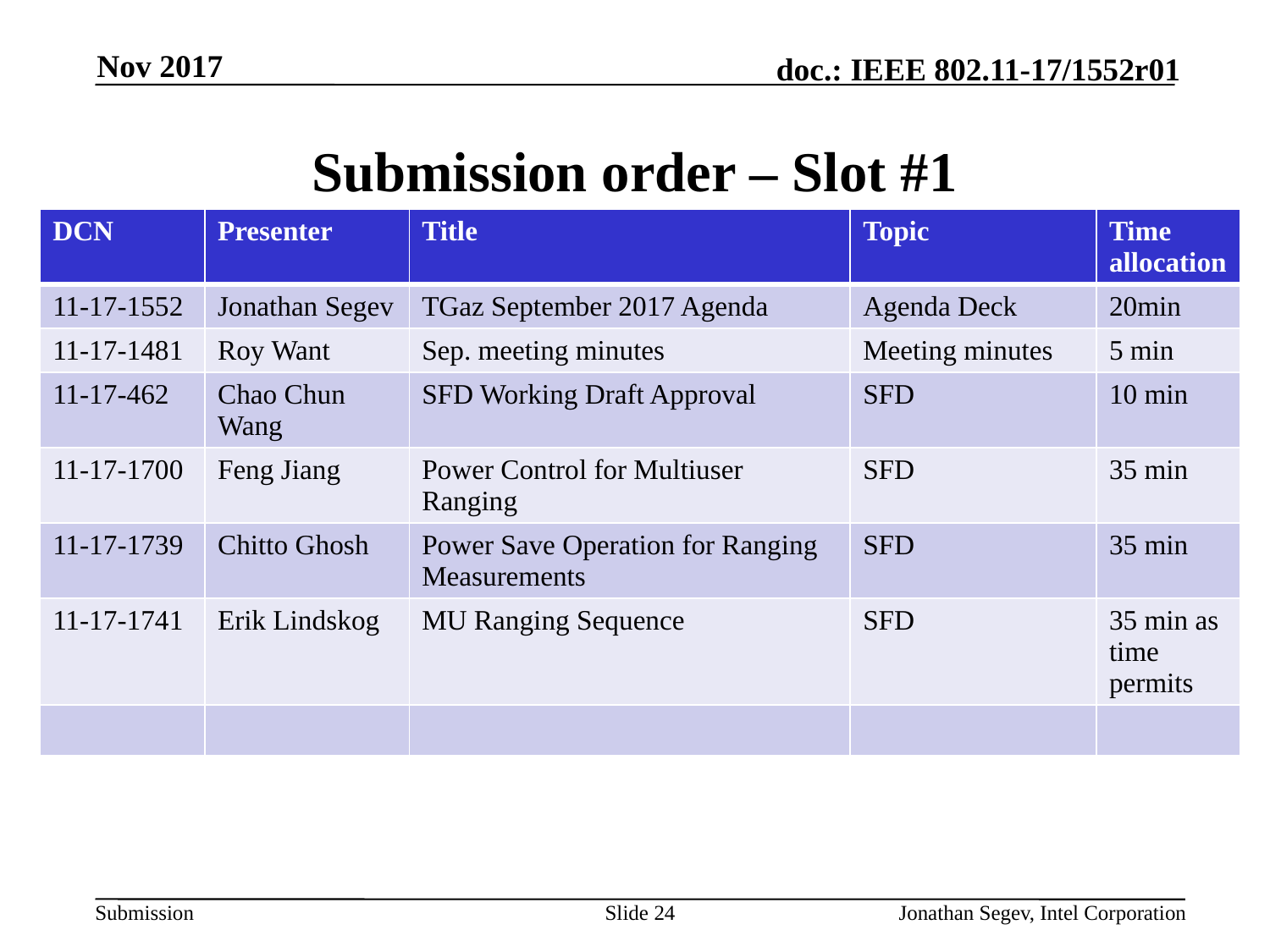

Nov 2017
# Submission order – Slot #1
| DCN | Presenter | Title | Topic | Time allocation |
| --- | --- | --- | --- | --- |
| 11-17-1552 | Jonathan Segev | TGaz September 2017 Agenda | Agenda Deck | 20min |
| 11-17-1481 | Roy Want | Sep. meeting minutes | Meeting minutes | 5 min |
| 11-17-462 | Chao Chun Wang | SFD Working Draft Approval | SFD | 10 min |
| 11-17-1700 | Feng Jiang | Power Control for Multiuser Ranging | SFD | 35 min |
| 11-17-1739 | Chitto Ghosh | Power Save Operation for Ranging Measurements | SFD | 35 min |
| 11-17-1741 | Erik Lindskog | MU Ranging Sequence | SFD | 35 min as time permits |
|  |  |  |  |  |

Slide 24
Jonathan Segev, Intel Corporation